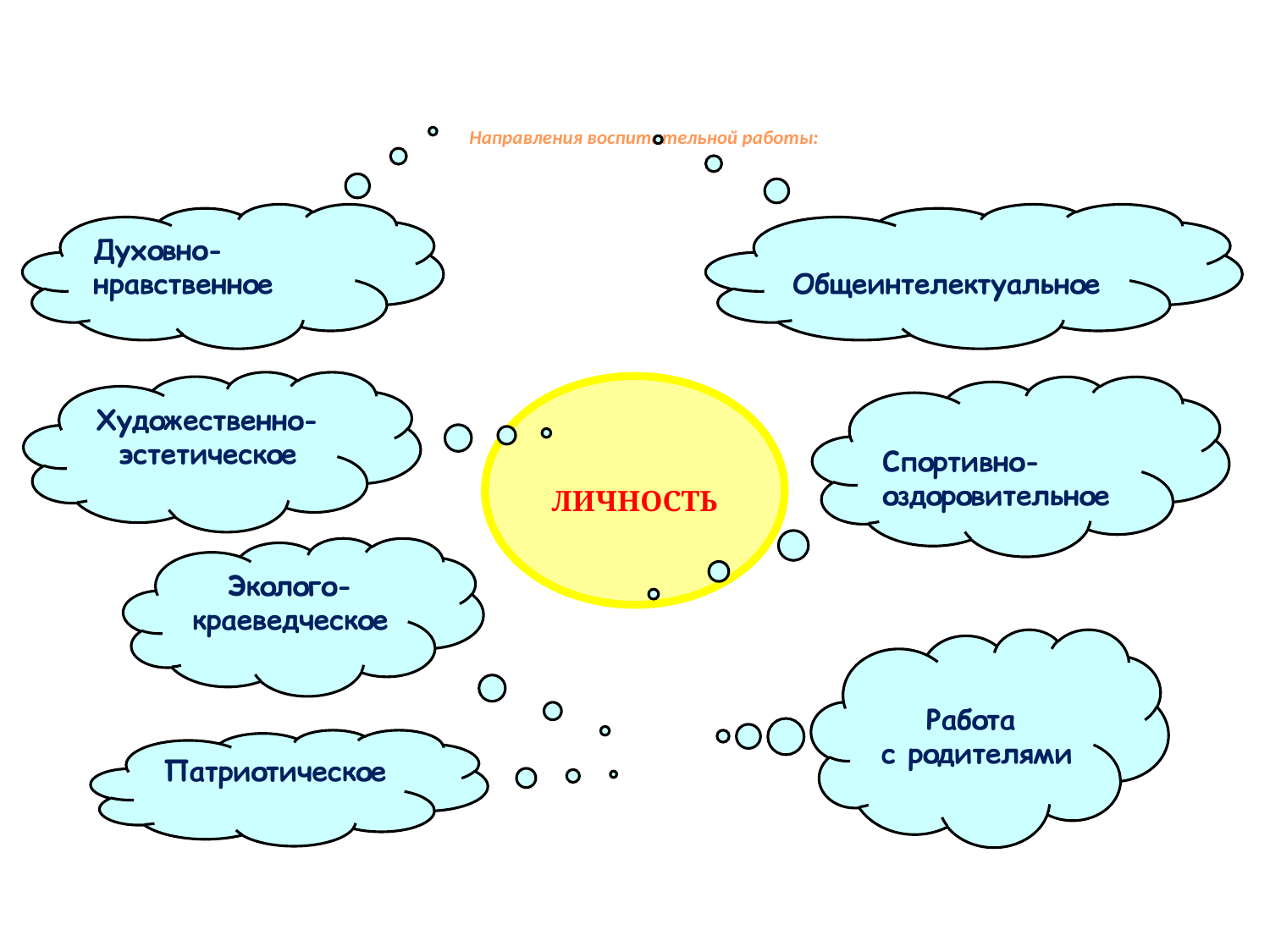

# Направления воспитательной работы:

Духовно-нравственное

Общеинтелектуальное
Художественно-эстетическое

ЛИЧНОСТЬ

Спортивно- оздоровительное
Эколого-краеведческое

Работа
с родителями
Патриотическое